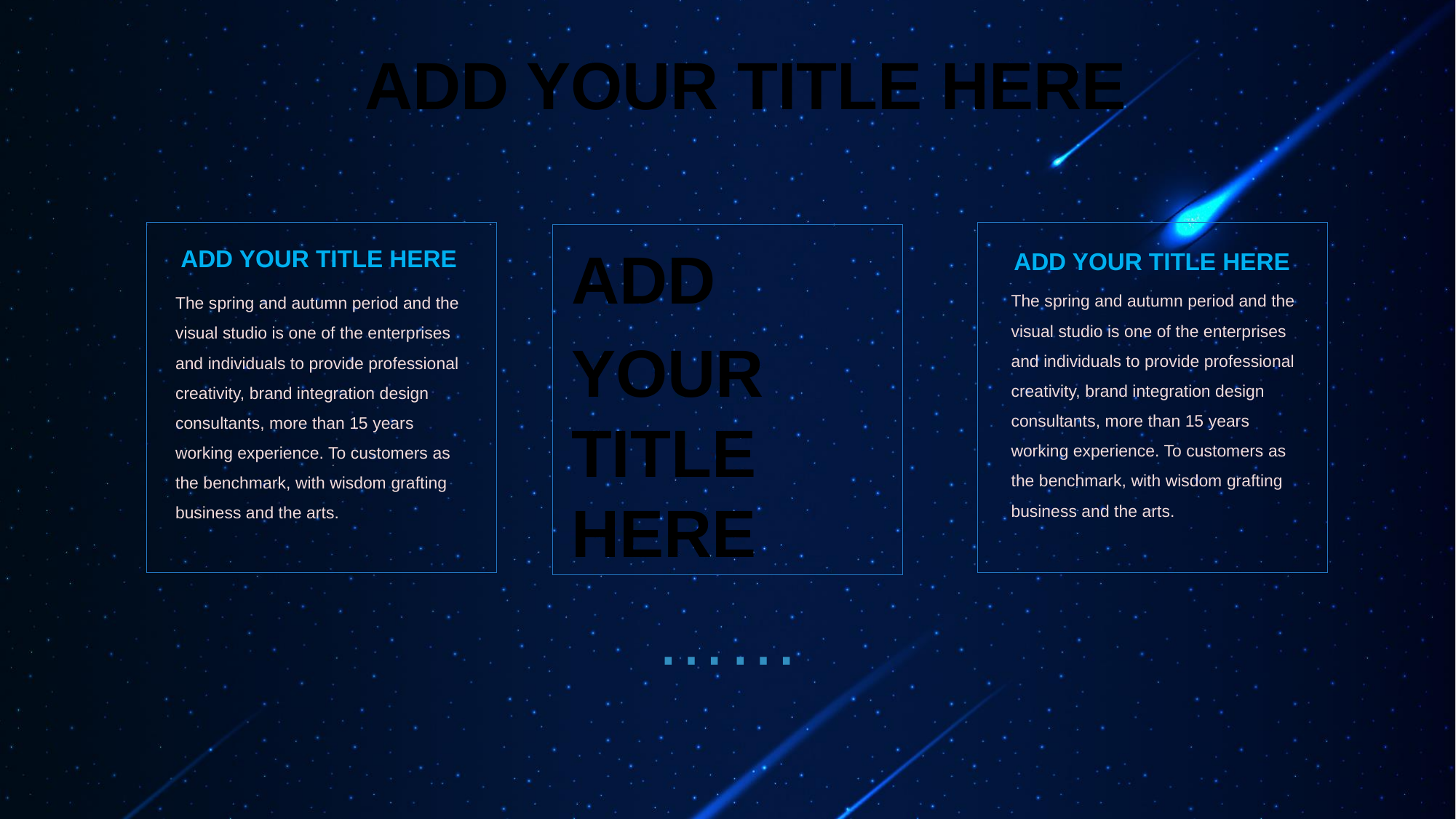

ADD YOUR TITLE HERE

ADD YOUR TITLE HERE
The spring and autumn period and the visual studio is one of the enterprises and individuals to provide professional creativity, brand integration design consultants, more than 15 years working experience. To customers as the benchmark, with wisdom grafting business and the arts.

ADD YOUR TITLE HERE
The spring and autumn period and the visual studio is one of the enterprises and individuals to provide professional creativity, brand integration design consultants, more than 15 years working experience. To customers as the benchmark, with wisdom grafting business and the arts.

ADD
YOUR TITLE HERE
……